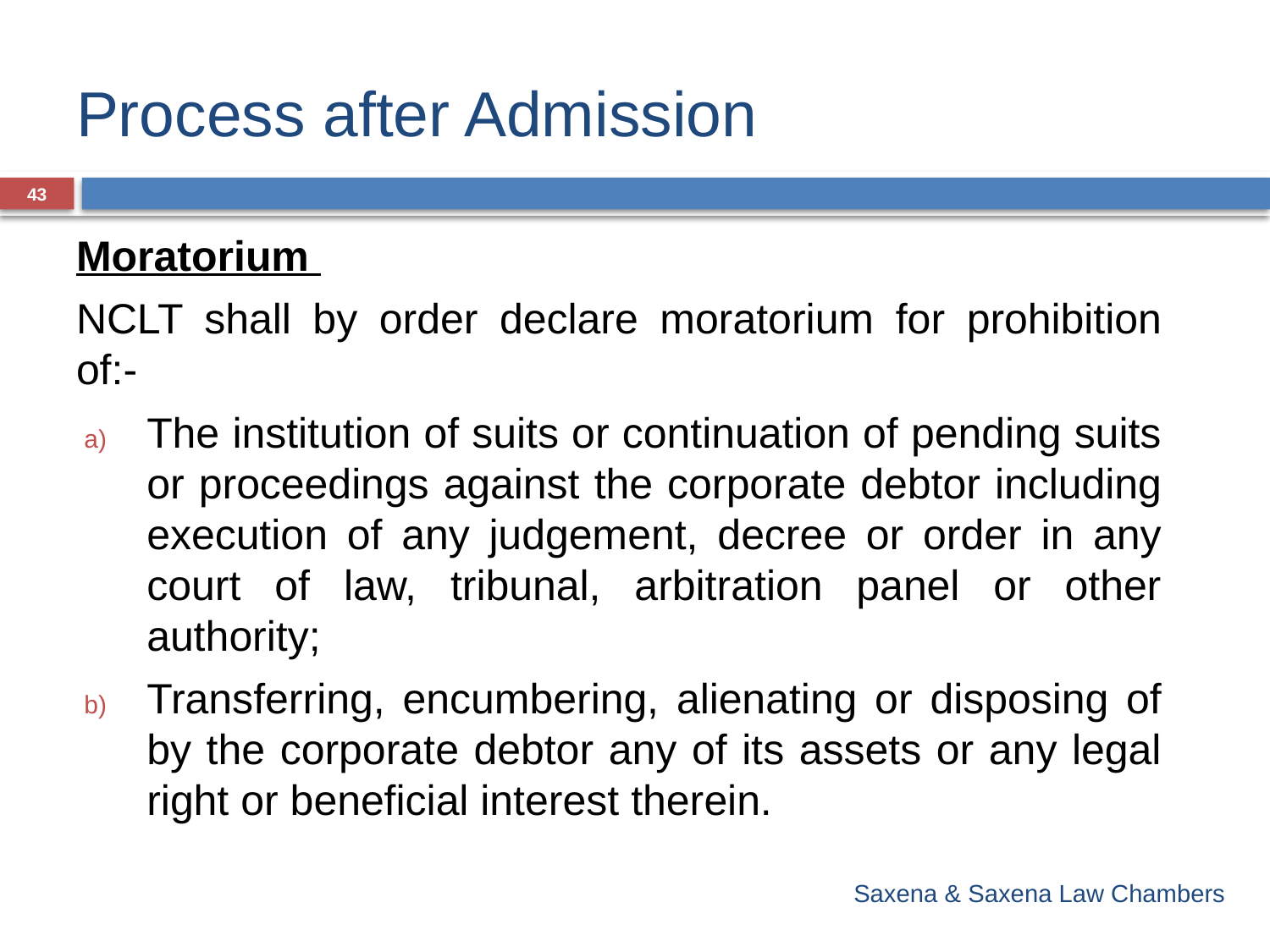

# Process after Admission
43
Moratorium
NCLT shall by order declare moratorium for prohibition of:-
The institution of suits or continuation of pending suits or proceedings against the corporate debtor including execution of any judgement, decree or order in any court of law, tribunal, arbitration panel or other authority;
Transferring, encumbering, alienating or disposing of by the corporate debtor any of its assets or any legal right or beneficial interest therein.

Saxena & Saxena Law Chambers